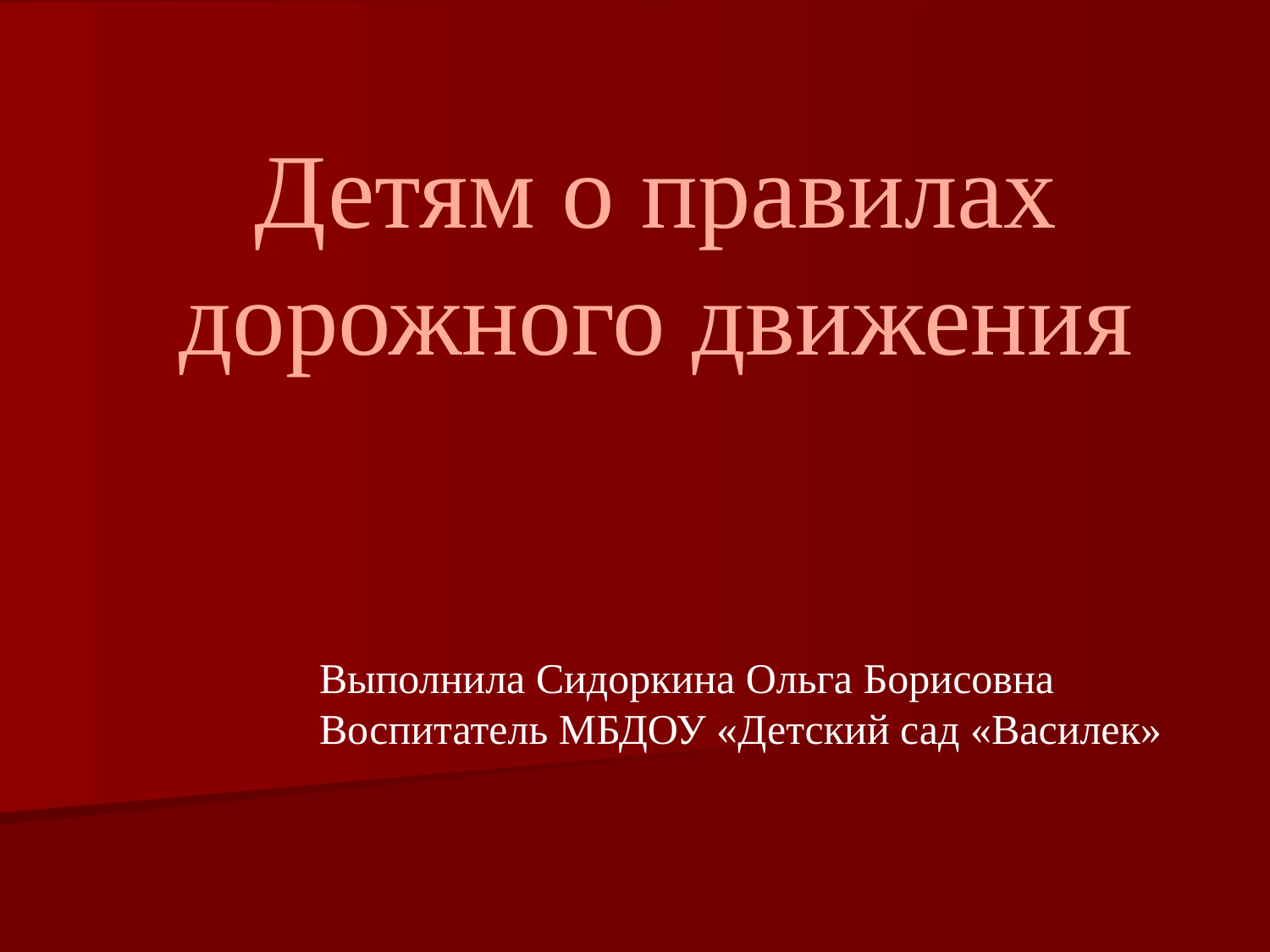

Детям о правилах дорожного движения
Выполнила Сидоркина Ольга Борисовна
Воспитатель МБДОУ «Детский сад «Василек»